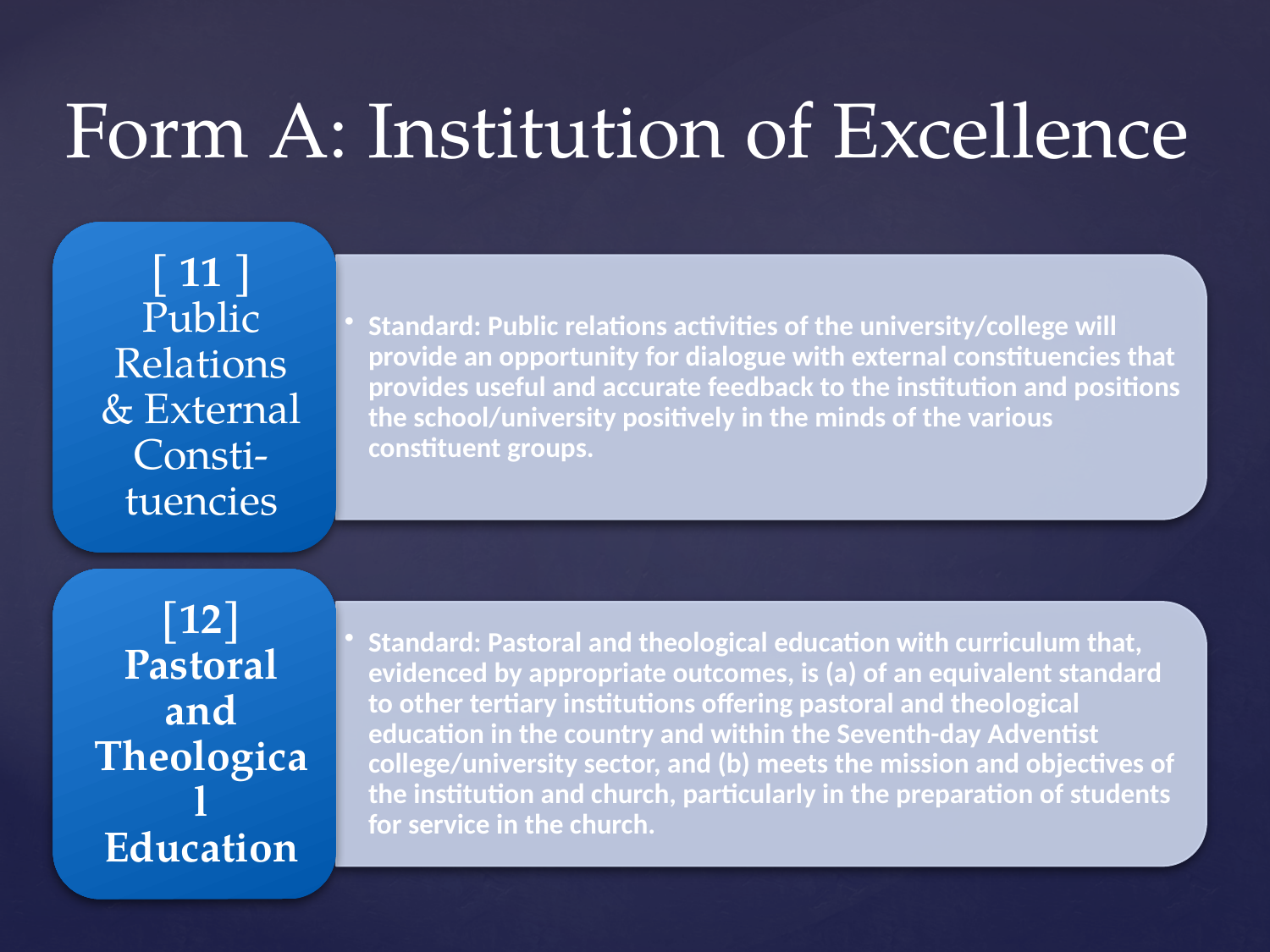

# Form A: Institution of Excellence
Standard: Public relations activities of the university/college will provide an opportunity for dialogue with external constituencies that provides useful and accurate feedback to the institution and positions the school/university positively in the minds of the various constituent groups.
[ 11 ]
Public Relations & External Consti-tuencies
Standard: Pastoral and theological education with curriculum that, evidenced by appropriate outcomes, is (a) of an equivalent standard to other tertiary institutions offering pastoral and theological education in the country and within the Seventh-day Adventist college/university sector, and (b) meets the mission and objectives of the institution and church, particularly in the preparation of students for service in the church.
[12] Pastoral and Theological Education